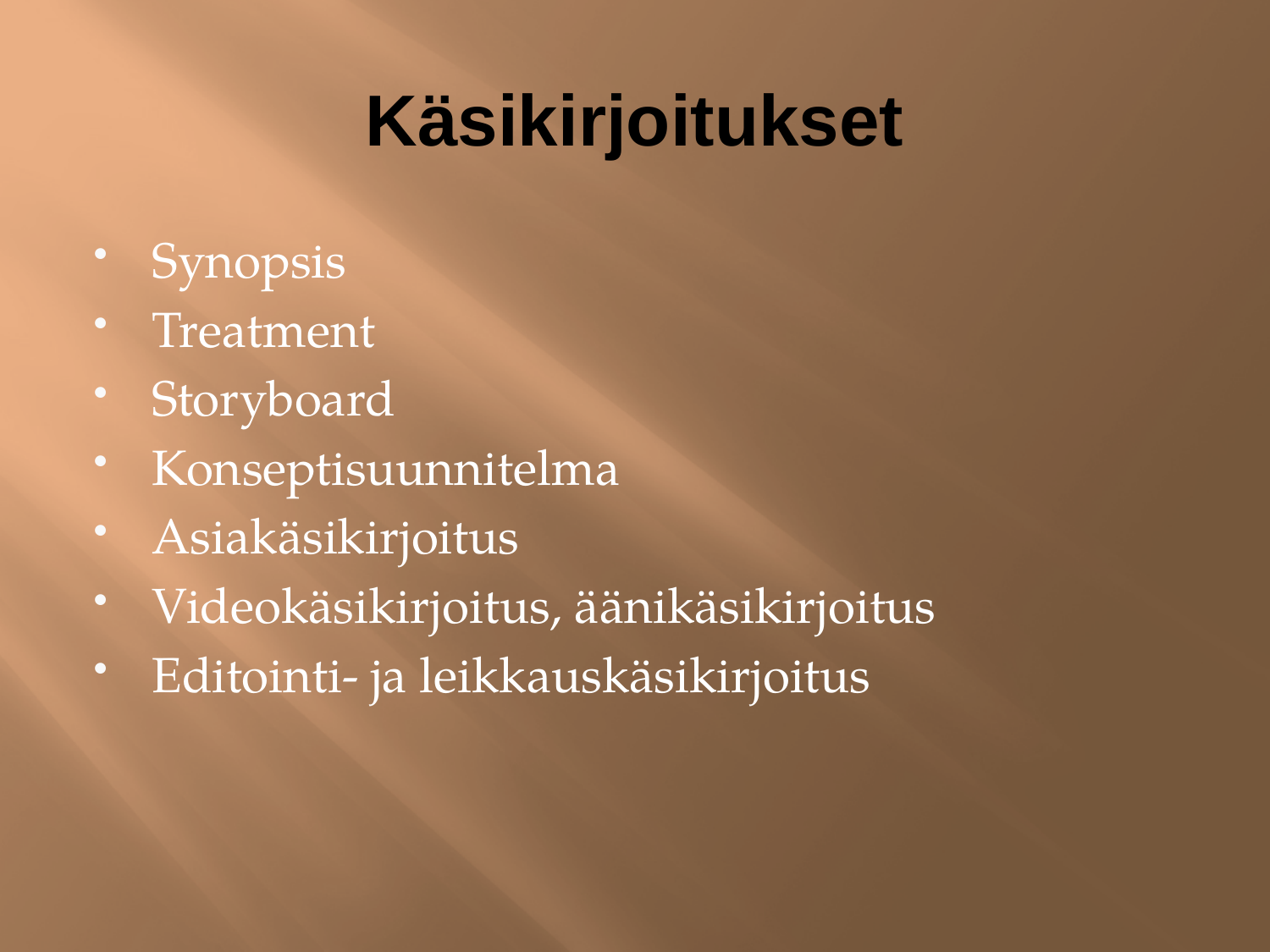

# Käsikirjoitukset
Synopsis
Treatment
Storyboard
Konseptisuunnitelma
Asiakäsikirjoitus
Videokäsikirjoitus, äänikäsikirjoitus
Editointi- ja leikkauskäsikirjoitus